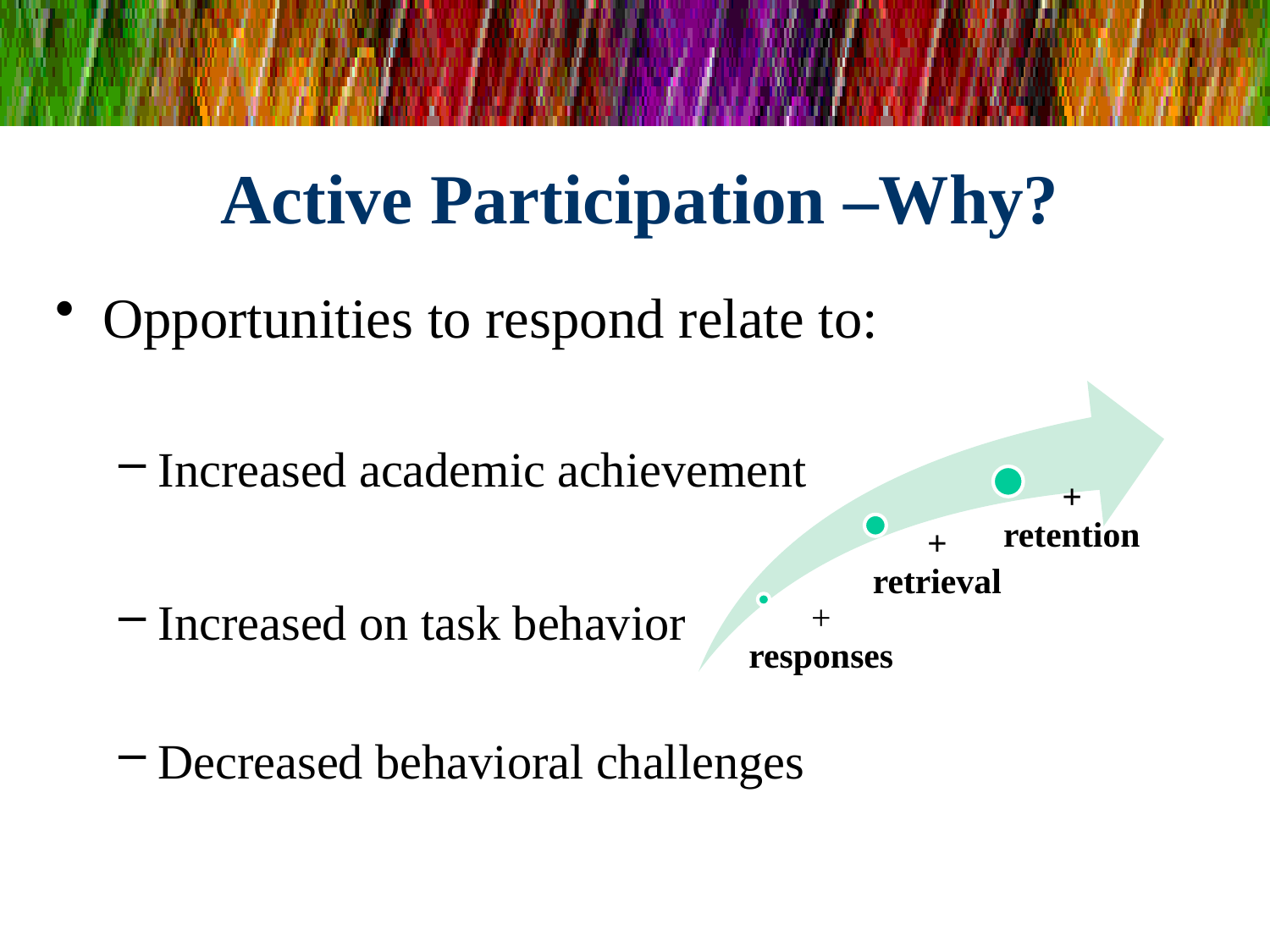

# Active Participation –Why?
+ responses
+ retrieval
+ retention
Opportunities to respond relate to:

Increased academic achievement

Increased on task behavior

Decreased behavioral challenges